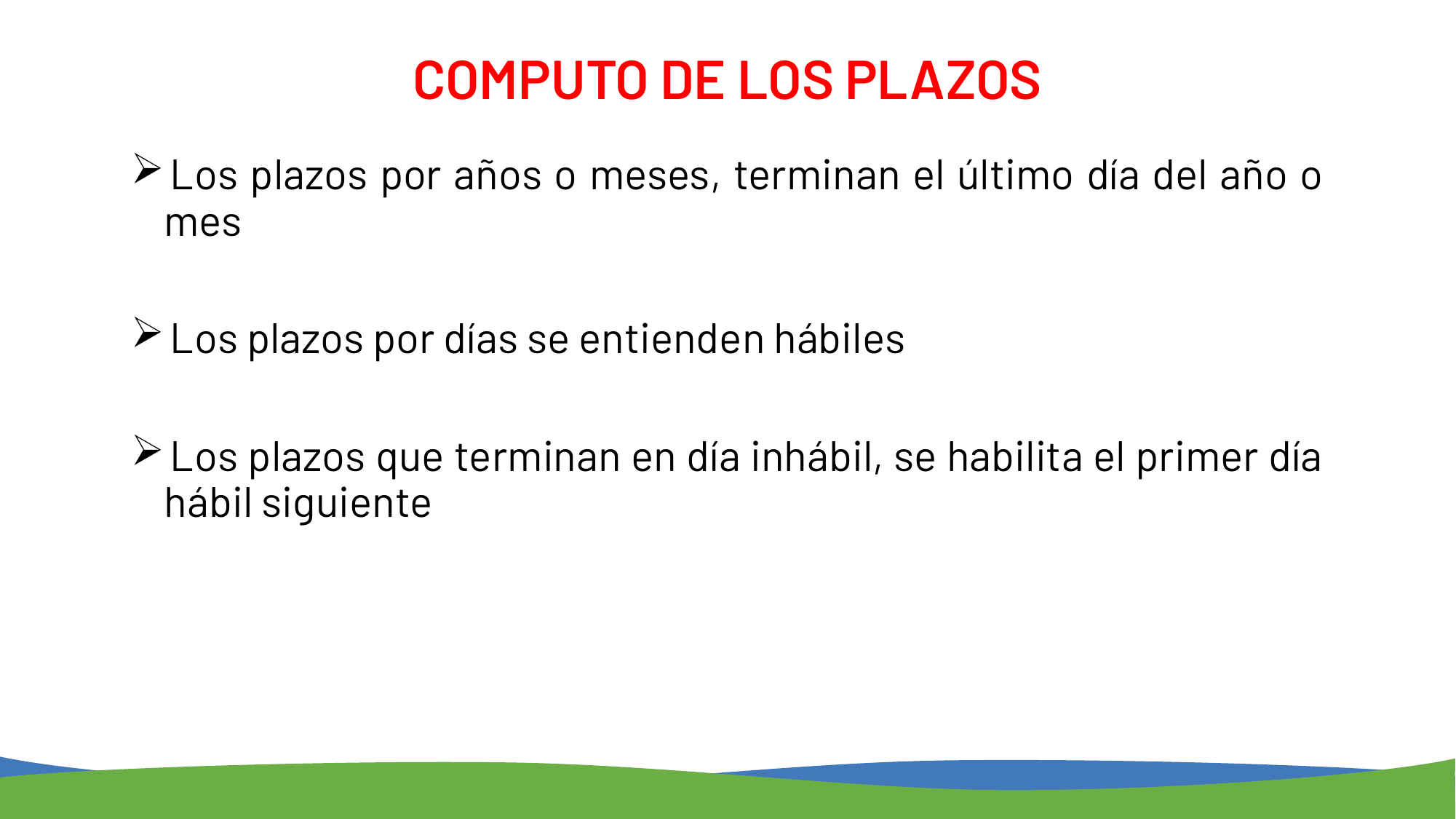

# COMPUTO DE LOS PLAZOS
Los plazos por años o meses, terminan el último día del año o mes

Los plazos por días se entienden hábiles

Los plazos que terminan en día inhábil, se habilita el primer día hábil siguiente